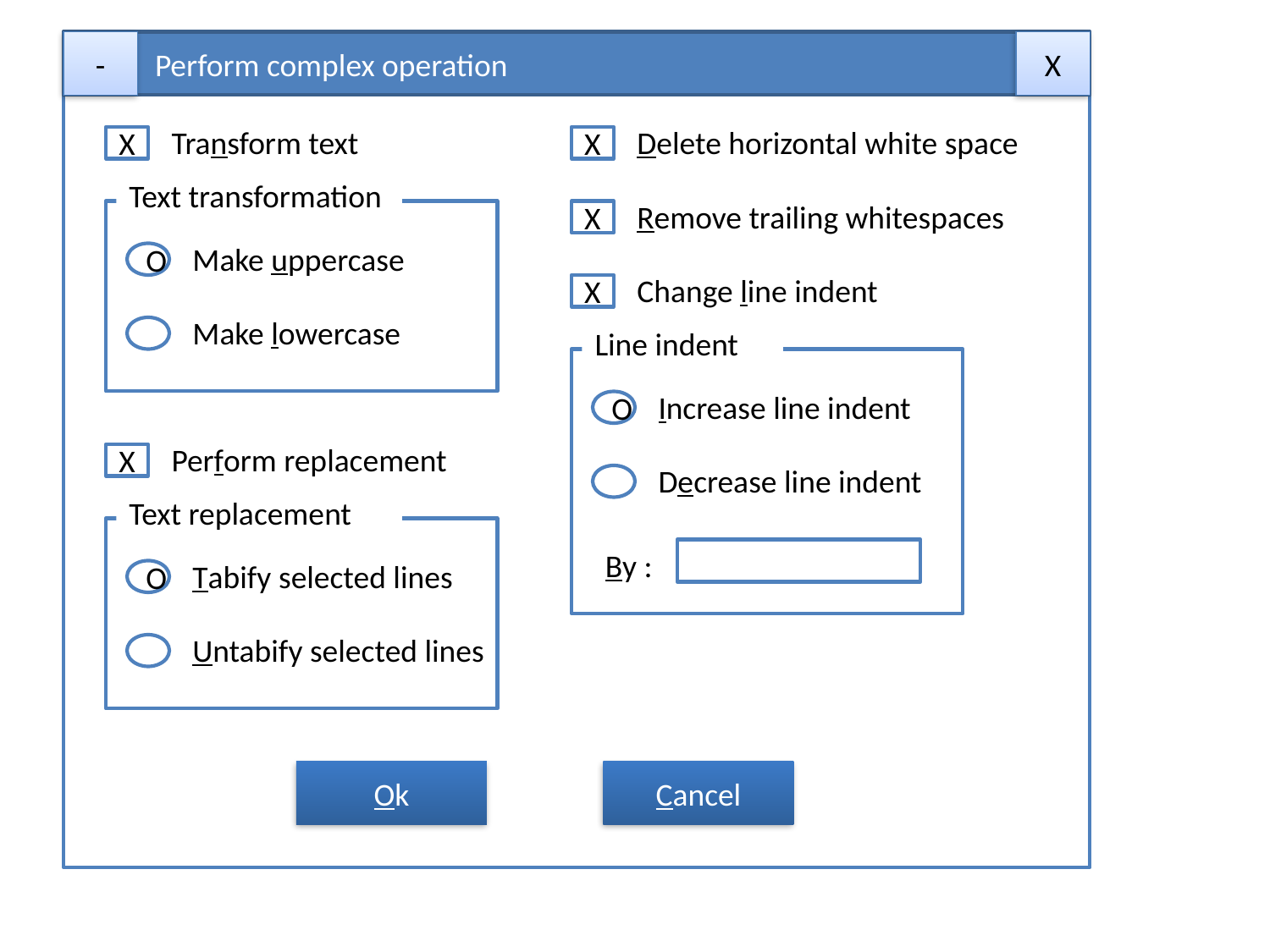

Perform complex operation
-
X
Transform text
Delete horizontal white space
X
X
Text transformation

Remove trailing whitespaces

X
Make uppercase
O
Change line indent
X
Make lowercase

Line indent

Increase line indent
O
Perform replacement
X
Decrease line indent

Text replacement

By :

Tabify selected lines
O
Untabify selected lines

Ok
Cancel